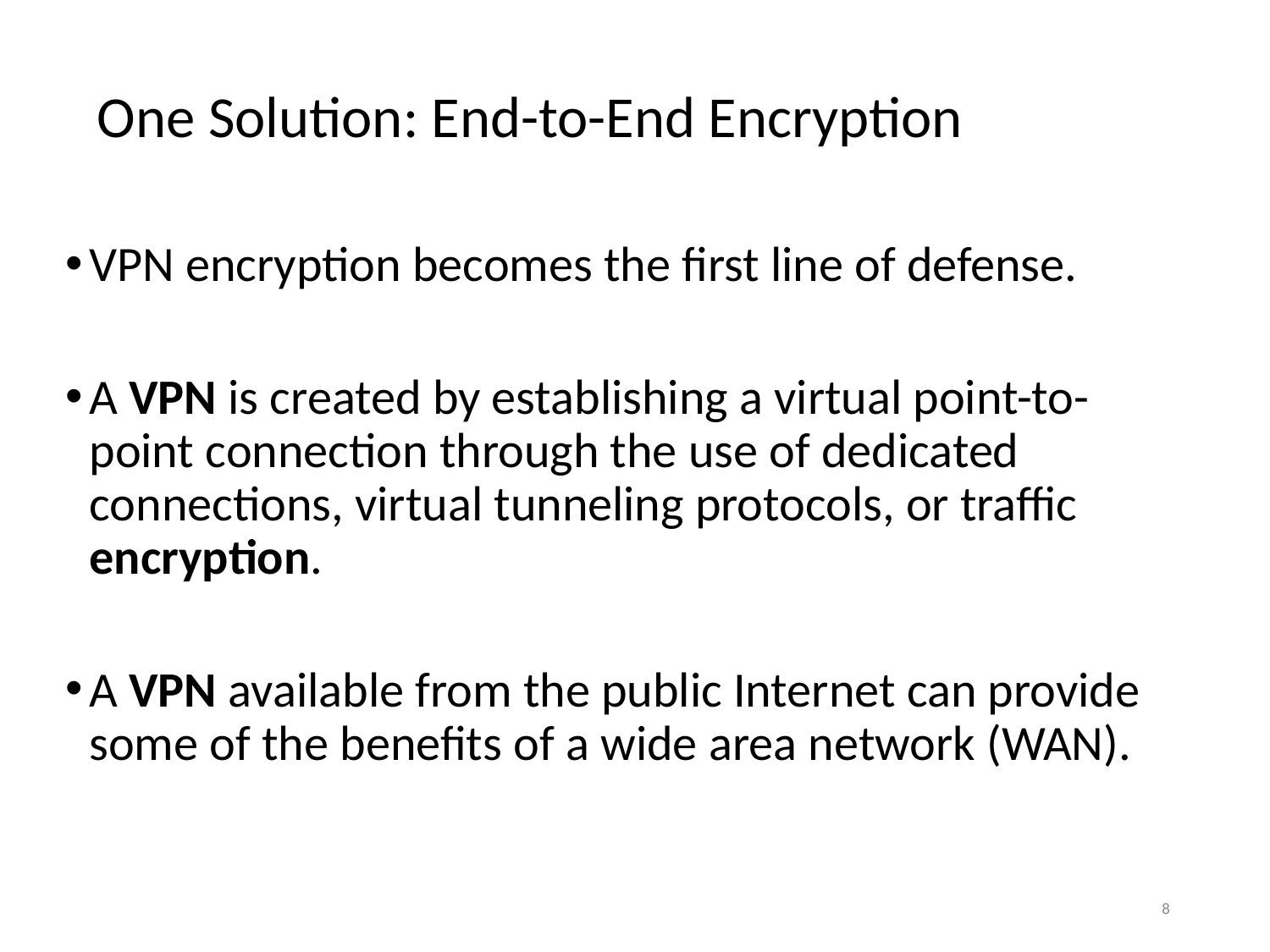

# One Solution: End-to-End Encryption
VPN encryption becomes the first line of defense.

A VPN is created by establishing a virtual point-to-point connection through the use of dedicated connections, virtual tunneling protocols, or traffic encryption.

A VPN available from the public Internet can provide some of the benefits of a wide area network (WAN).
8